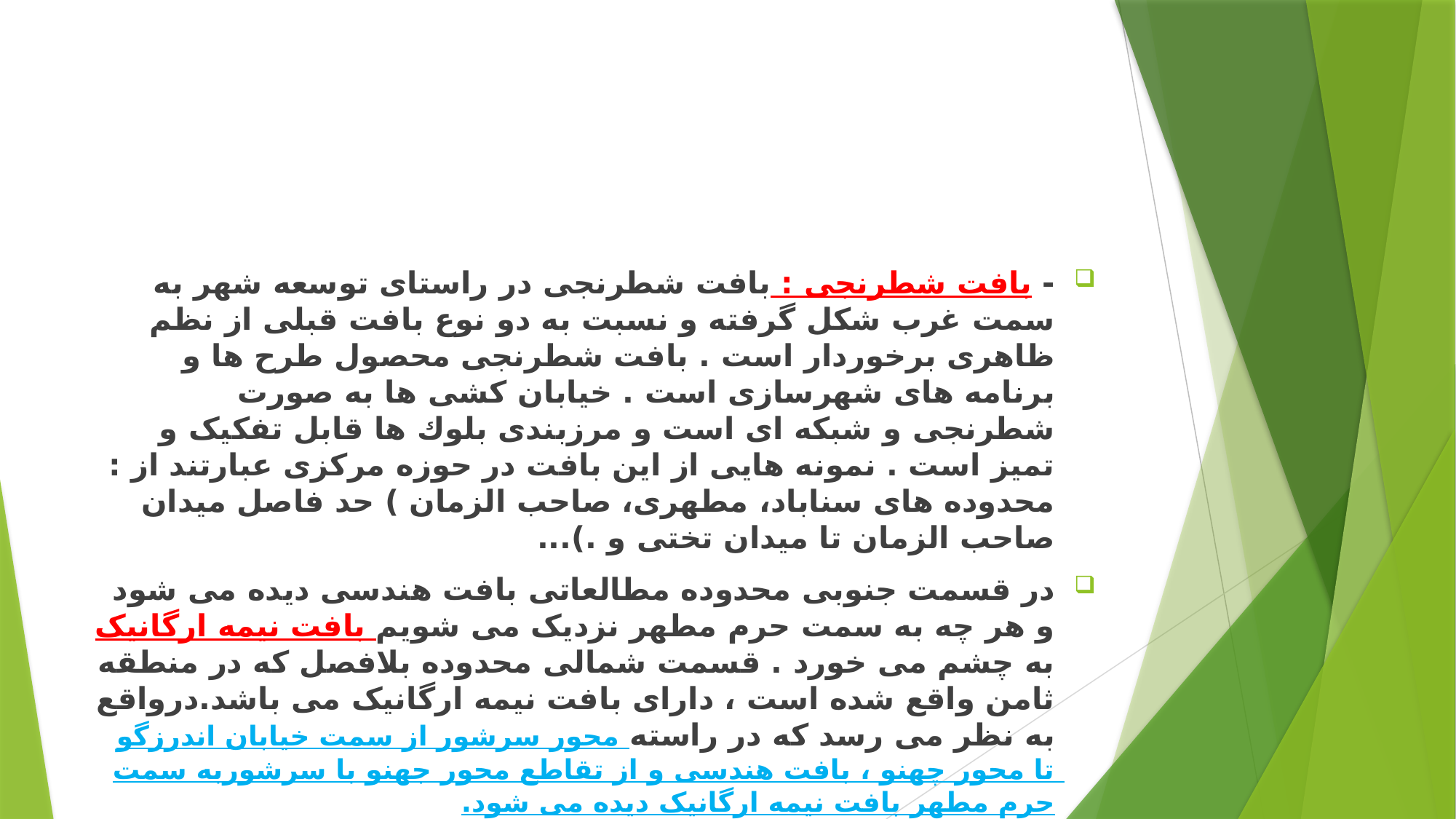

#
- بافت شطرنجی : بافت شطرنجی در راستای توسعه شهر به سمت غرب شکل گرفته و نسبت به دو نوع بافت قبلی از نظم ظاهری برخوردار است . بافت شطرنجی محصول طرح ها و برنامه های شهرسازی است . خیابان کشی ها به صورت شطرنجی و شبکه ای است و مرزبندی بلوك ها قابل تفکیک و تمیز است . نمونه هایی از این بافت در حوزه مرکزی عبارتند از : محدوده های سناباد، مطهری، صاحب الزمان ) حد فاصل میدان صاحب الزمان تا میدان تختی و .)...
در قسمت جنوبی محدوده مطالعاتی بافت هندسی دیده می شود و هر چه به سمت حرم مطهر نزدیک می شویم بافت نیمه ارگانیک به چشم می خورد . قسمت شمالی محدوده بلافصل که در منطقه ثامن واقع شده است ، دارای بافت نیمه ارگانیک می باشد.درواقع به نظر می رسد که در راسته محور سرشور از سمت خیابان اندرزگو تا محور چهنو ، بافت هندسی و از تقاطع محور جهنو با سرشوربه سمت حرم مطهر بافت نیمه ارگانیک دیده می شود.